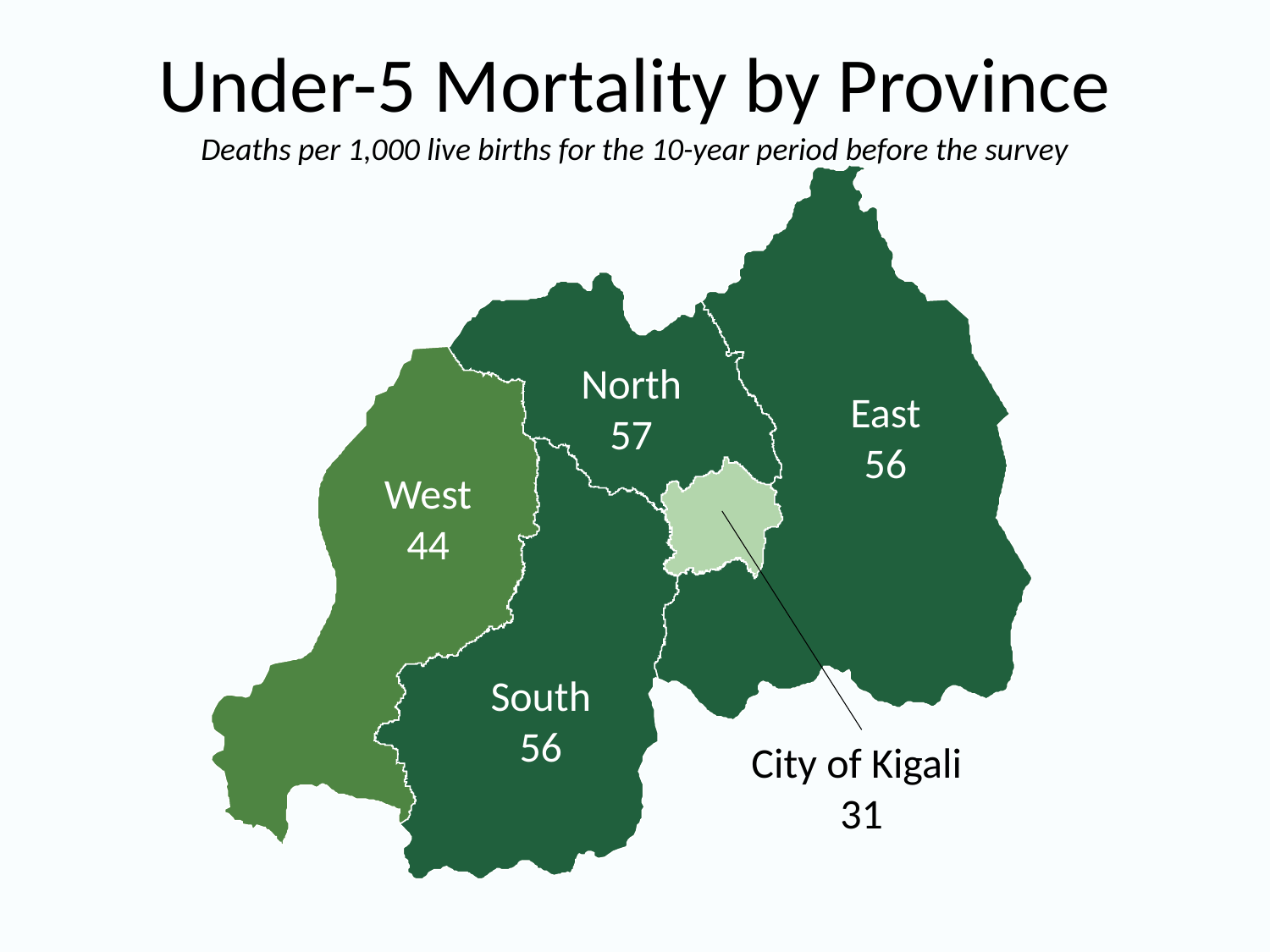

# Under-5 Mortality by Province
Deaths per 1,000 live births for the 10-year period before the survey

North
57
East
56
West
44
South
56
City of Kigali
31